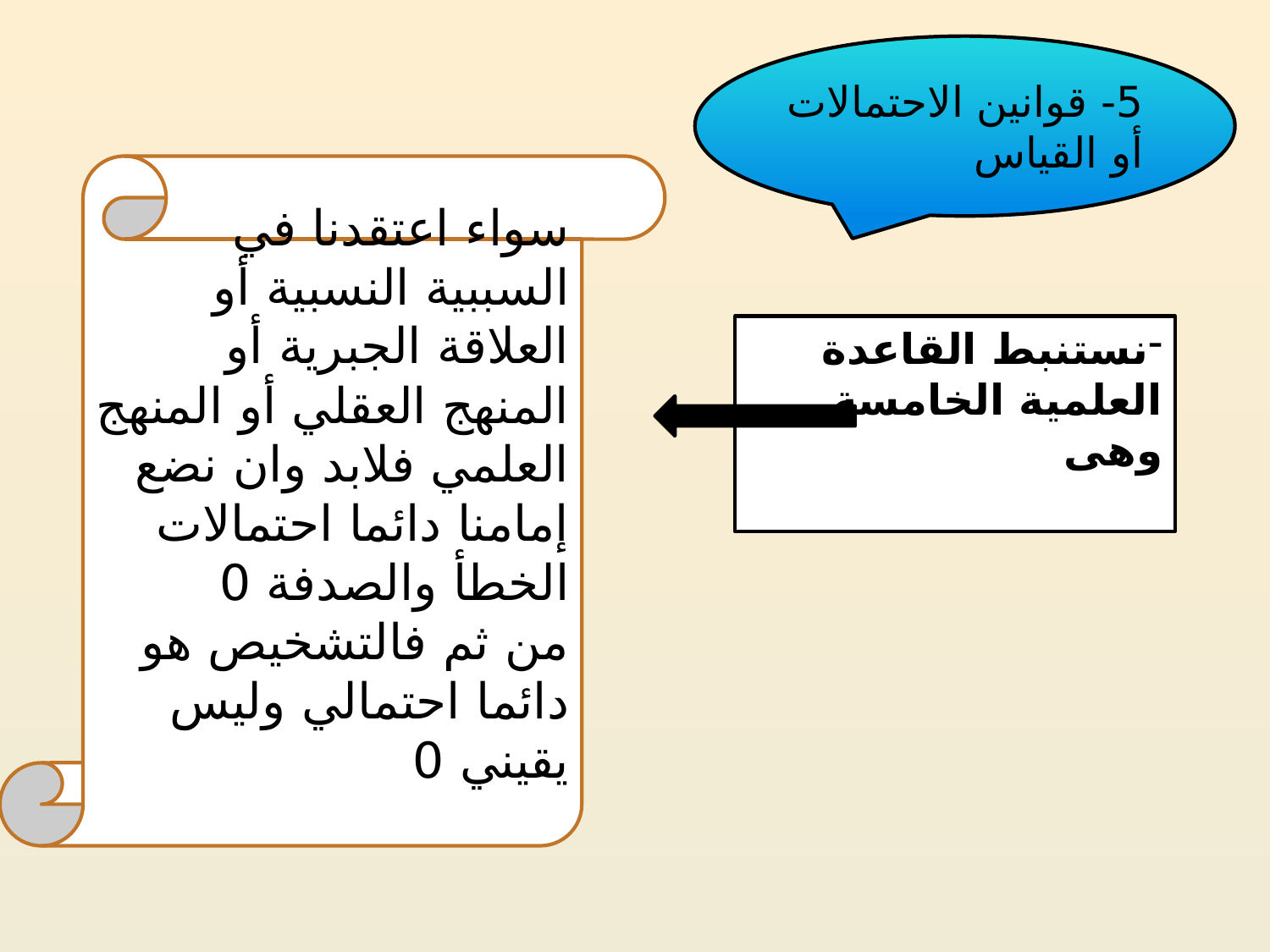

5- قوانين الاحتمالات أو القياس
سواء اعتقدنا في السببية النسبية أو العلاقة الجبرية أو المنهج العقلي أو المنهج العلمي فلابد وان نضع إمامنا دائما احتمالات الخطأ والصدفة 0
من ثم فالتشخيص هو دائما احتمالي وليس يقيني 0

نستنبط القاعدة العلمية الخامسة وهى